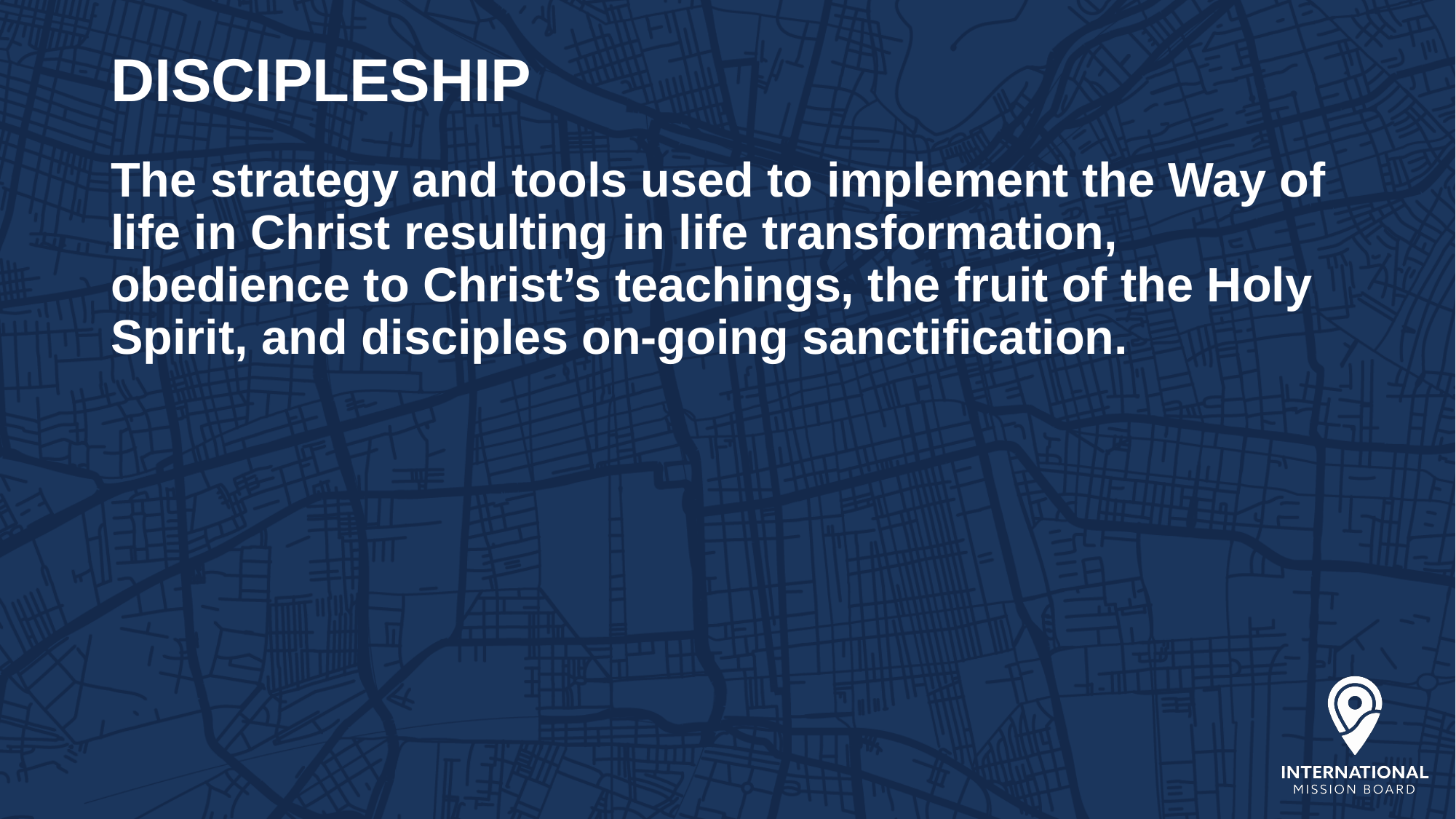

# DISCIPLESHIP
The strategy and tools used to implement the Way of life in Christ resulting in life transformation, obedience to Christ’s teachings, the fruit of the Holy Spirit, and disciples on-going sanctification.